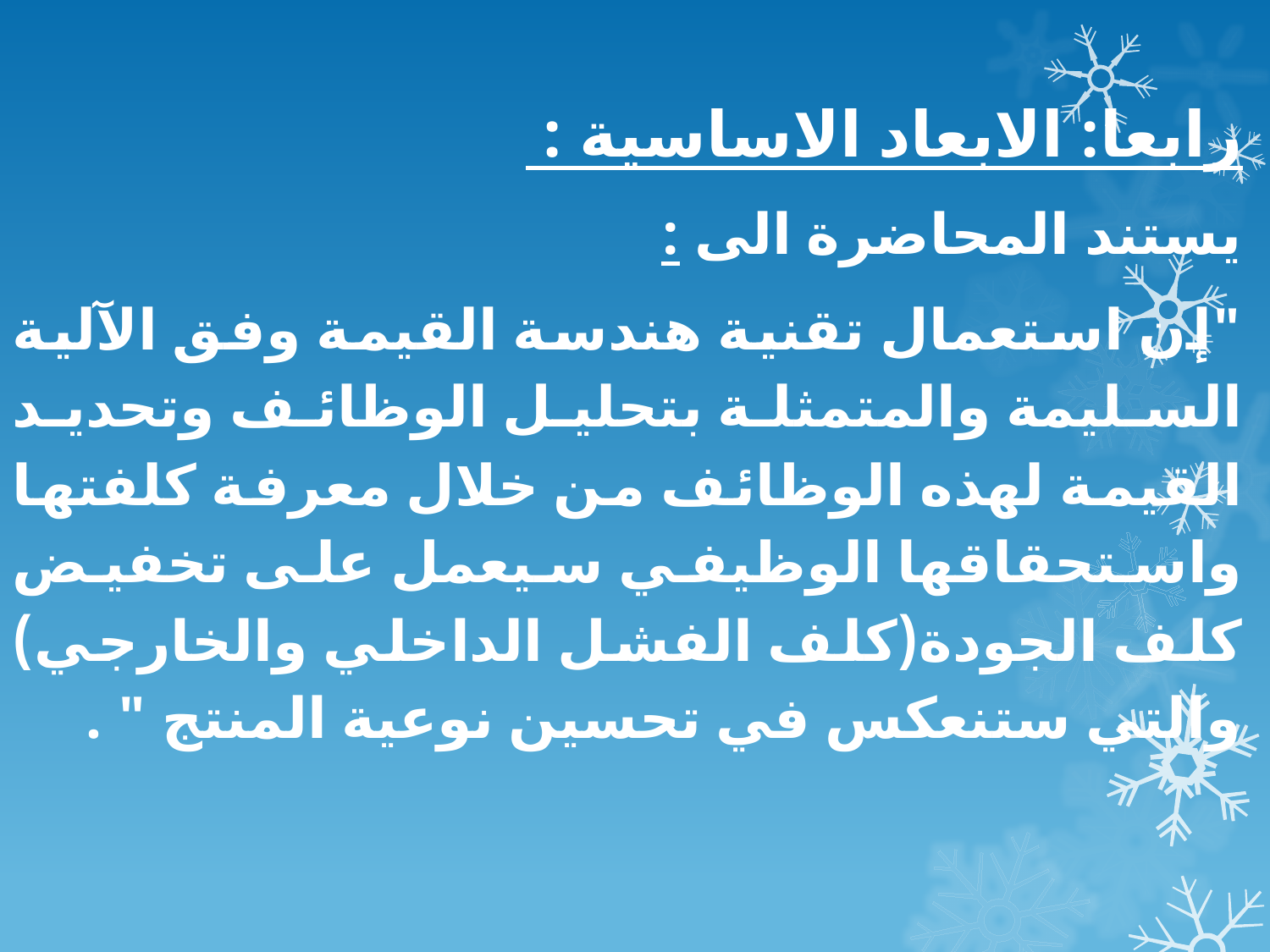

رابعا: الابعاد الاساسية :
يستند المحاضرة الى :
"إن استعمال تقنية هندسة القيمة وفق الآلية السليمة والمتمثلة بتحليل الوظائف وتحديد القيمة لهذه الوظائف من خلال معرفة كلفتها واستحقاقها الوظيفي سيعمل على تخفيض كلف الجودة(كلف الفشل الداخلي والخارجي) والتي ستنعكس في تحسين نوعية المنتج " .